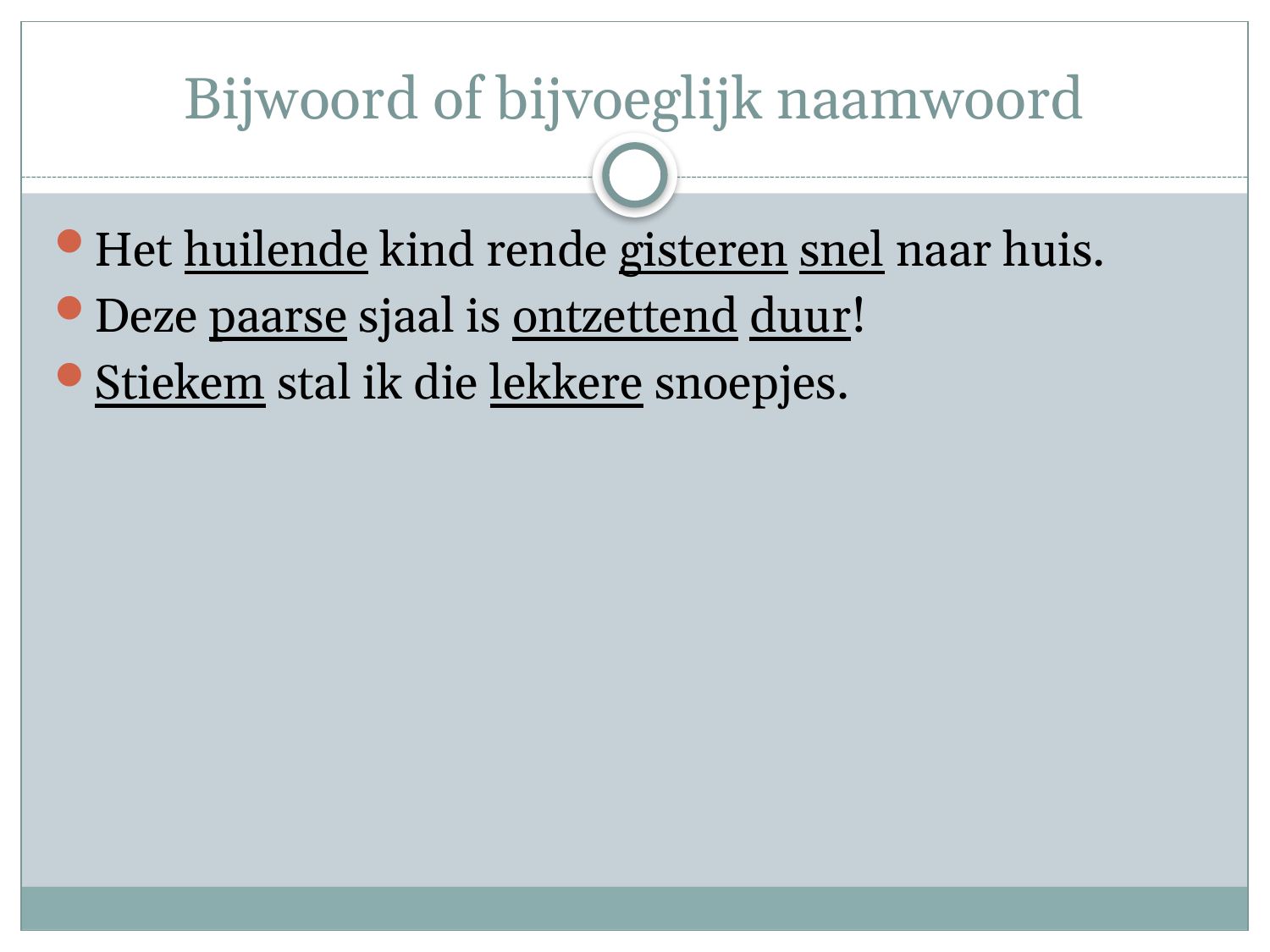

# Bijwoord of bijvoeglijk naamwoord
Het huilende kind rende gisteren snel naar huis.
Deze paarse sjaal is ontzettend duur!
Stiekem stal ik die lekkere snoepjes.